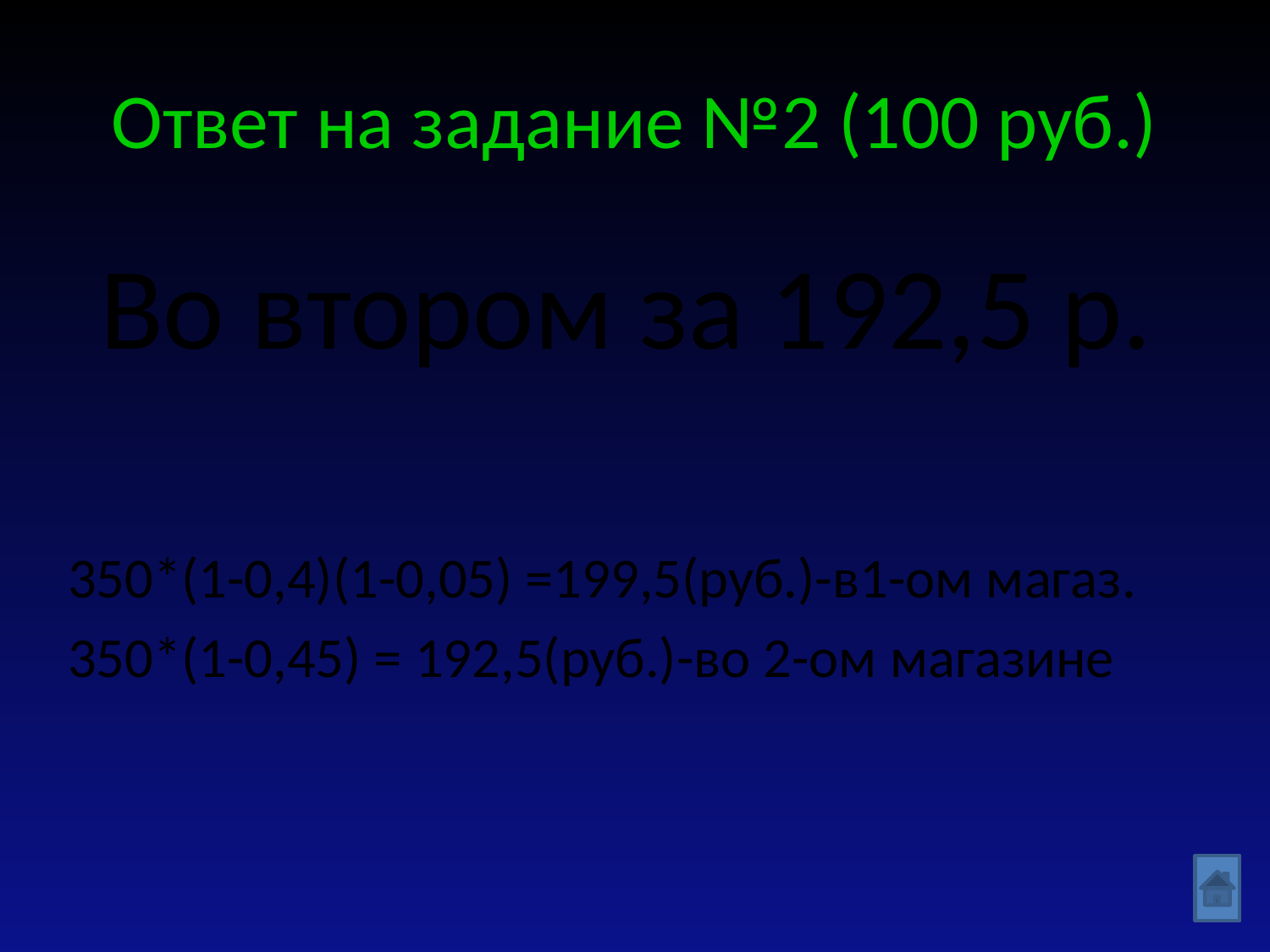

# Ответ на задание №2 (100 руб.)
Во втором за 192,5 р.

350*(1-0,4)(1-0,05) =199,5(руб.)-в1-ом магаз.
350*(1-0,45) = 192,5(руб.)-во 2-ом магазине